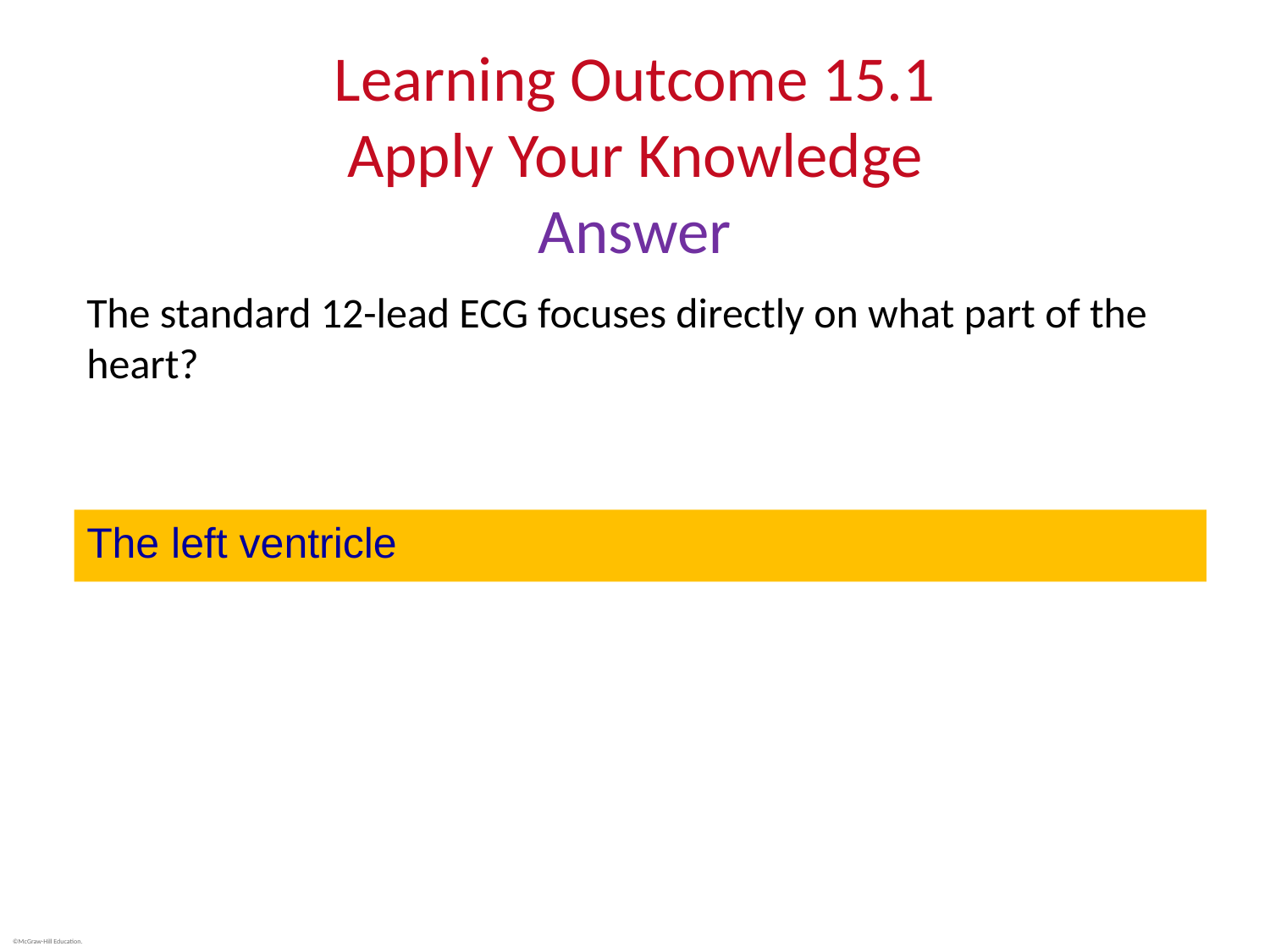

# Learning Outcome 15.1 Apply Your Knowledge Answer
The standard 12-lead ECG focuses directly on what part of the heart?
The left ventricle